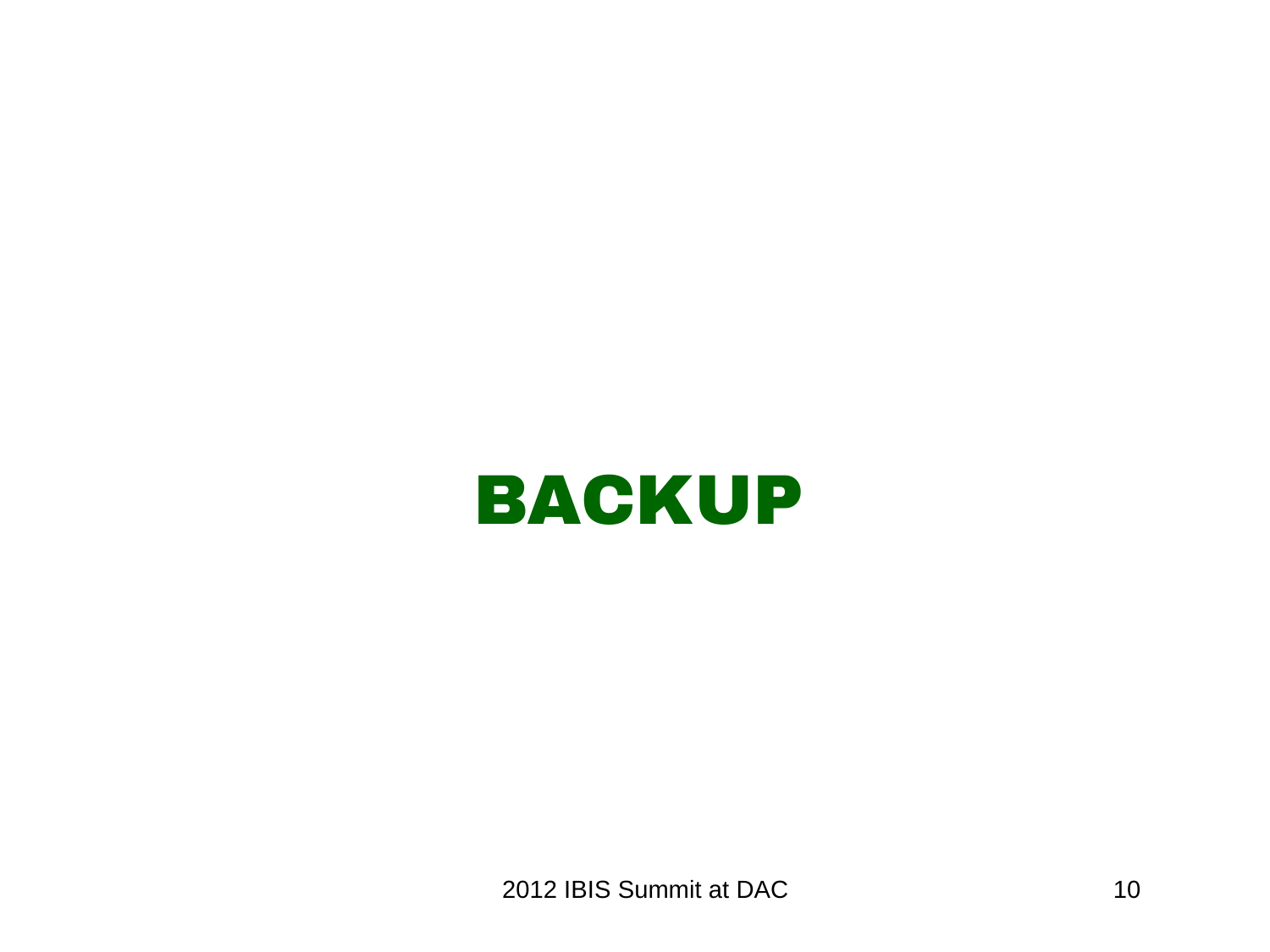

# BACKUP

2012 IBIS Summit at DAC

10